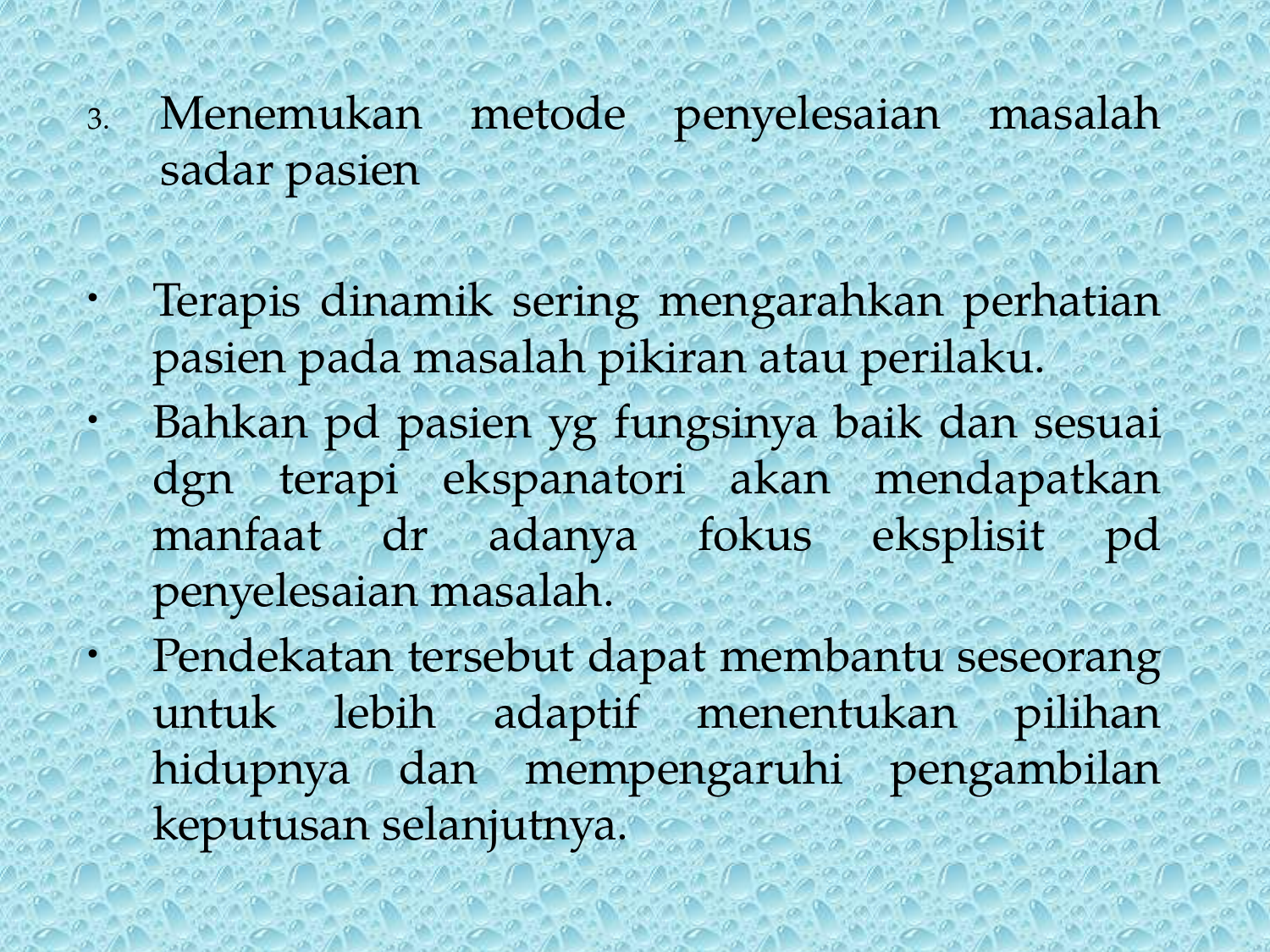

Menemukan metode penyelesaian masalah sadar pasien

Terapis dinamik sering mengarahkan perhatian pasien pada masalah pikiran atau perilaku.
Bahkan pd pasien yg fungsinya baik dan sesuai dgn terapi ekspanatori akan mendapatkan manfaat dr adanya fokus eksplisit pd penyelesaian masalah.
Pendekatan tersebut dapat membantu seseorang untuk lebih adaptif menentukan pilihan hidupnya dan mempengaruhi pengambilan keputusan selanjutnya.